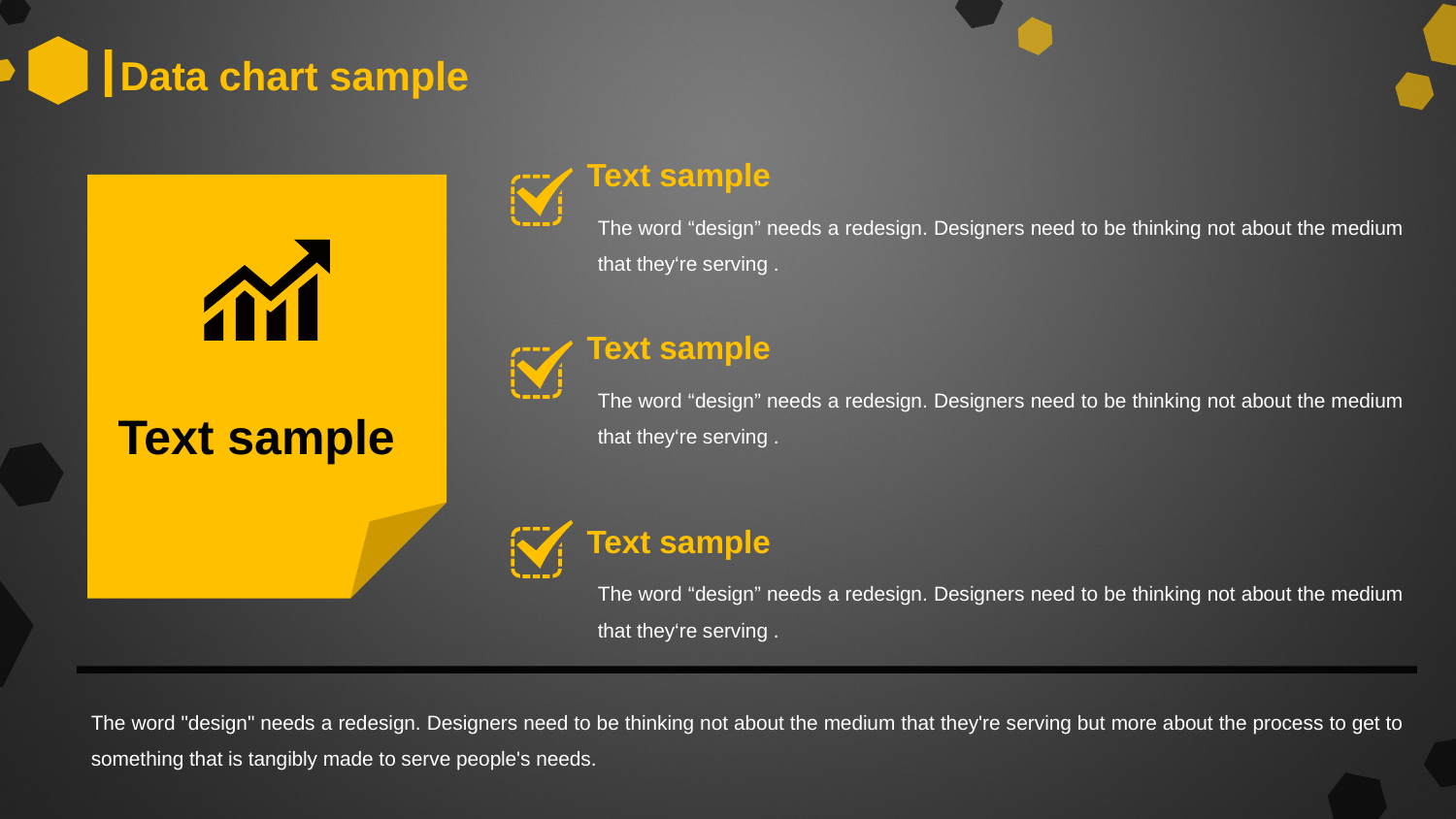

Data chart sample

Text sample

The word “design” needs a redesign. Designers need to be thinking not about the medium that they‘re serving .

Text sample

The word “design” needs a redesign. Designers need to be thinking not about the medium that they‘re serving .
Text sample

Text sample

The word “design” needs a redesign. Designers need to be thinking not about the medium that they‘re serving .

The word "design" needs a redesign. Designers need to be thinking not about the medium that they're serving but more about the process to get to something that is tangibly made to serve people's needs.